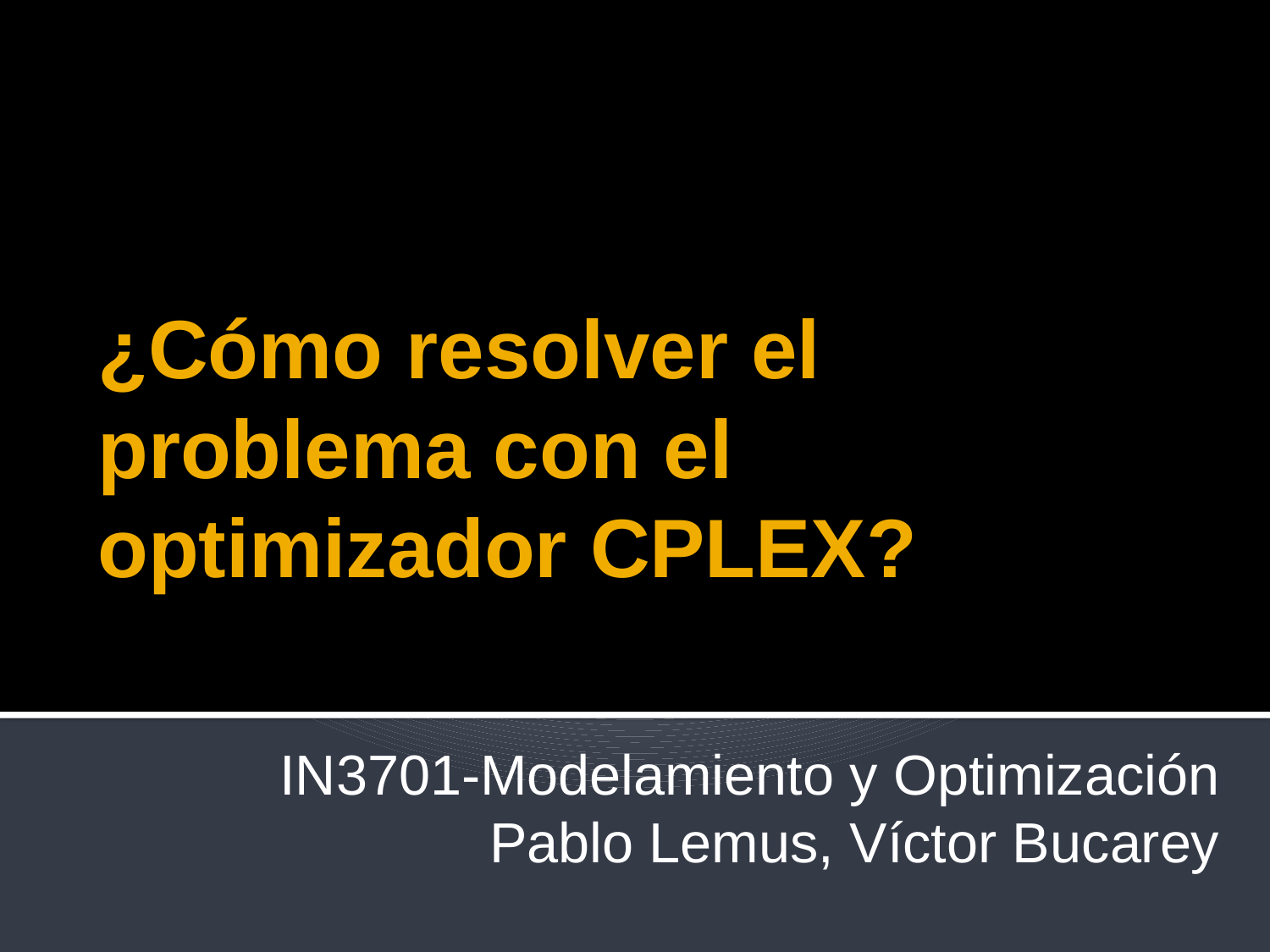

# ¿Cómo resolver el problema con el optimizador CPLEX?
IN3701-Modelamiento y Optimización
Pablo Lemus, Víctor Bucarey